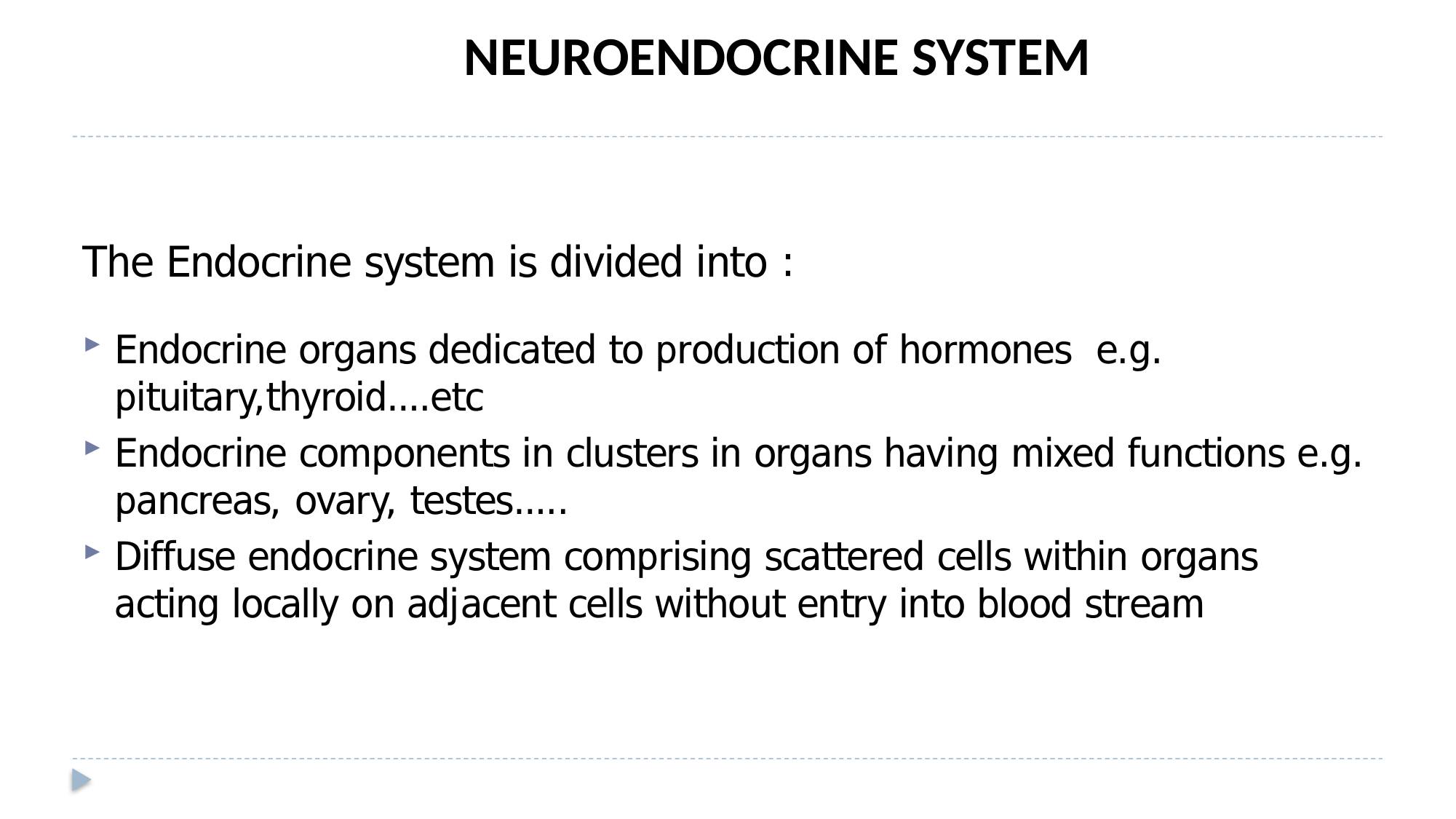

NEUROENDOCRINE SYSTEM
# The Endocrine system is divided into :
Endocrine organs dedicated to production of hormones  e.g. pituitary,thyroid….etc
Endocrine components in clusters in organs having mixed functions e.g. pancreas, ovary, testes…..
Diffuse endocrine system comprising scattered cells within organs acting locally on adjacent cells without entry into blood stream